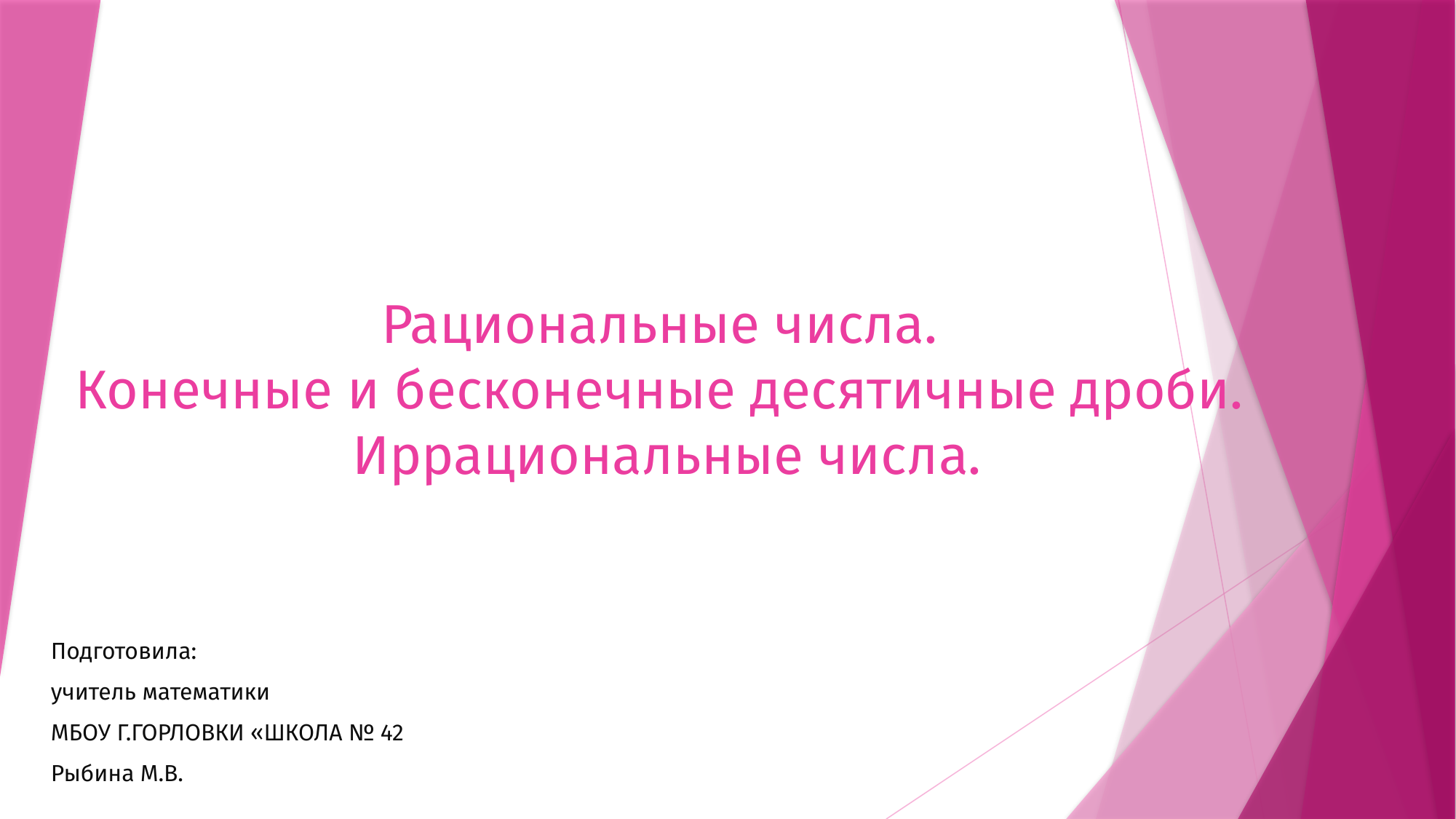

# Рациональные числа. Конечные и бесконечные десятичные дроби. Иррациональные числа.
Подготовила:
учитель математики
МБОУ Г.ГОРЛОВКИ «ШКОЛА № 42
Рыбина М.В.